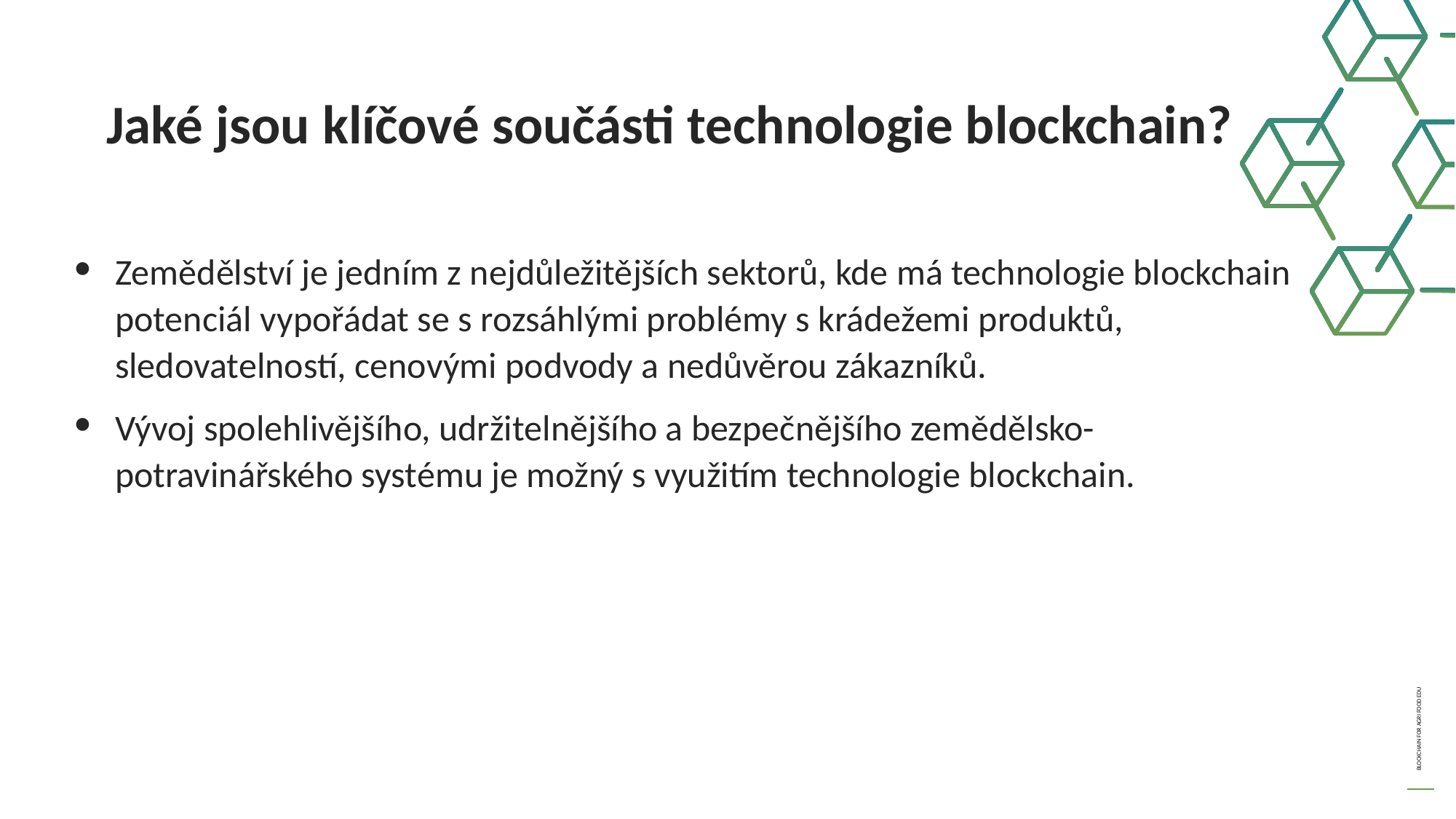

Jaké jsou klíčové součásti technologie blockchain?
Zemědělství je jedním z nejdůležitějších sektorů, kde má technologie blockchain potenciál vypořádat se s rozsáhlými problémy s krádežemi produktů, sledovatelností, cenovými podvody a nedůvěrou zákazníků.
Vývoj spolehlivějšího, udržitelnějšího a bezpečnějšího zemědělsko-potravinářského systému je možný s využitím technologie blockchain.